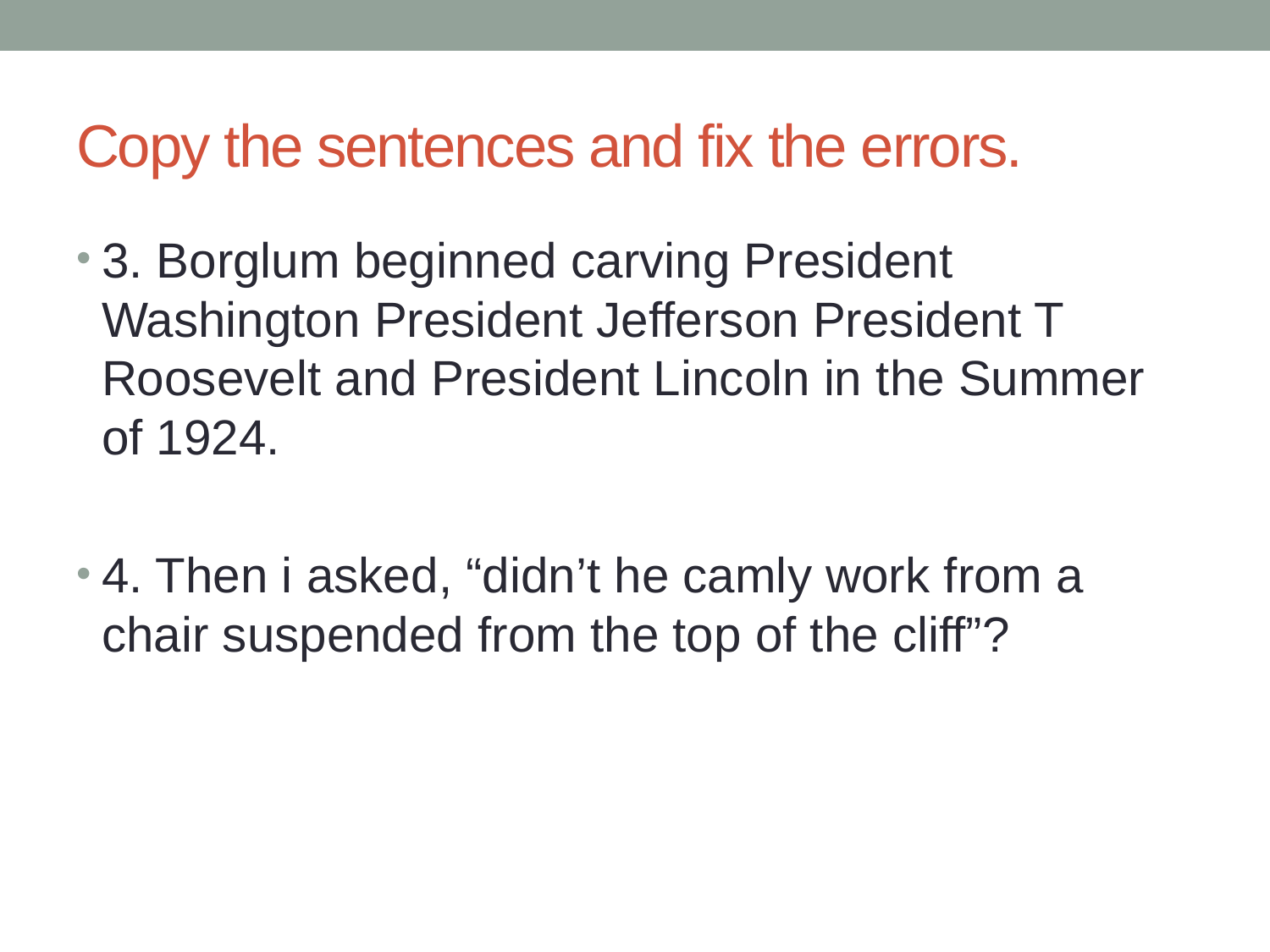

# Copy the sentences and fix the errors.
3. Borglum beginned carving President Washington President Jefferson President T Roosevelt and President Lincoln in the Summer of 1924.

4. Then i asked, “didn’t he camly work from a chair suspended from the top of the cliff”?